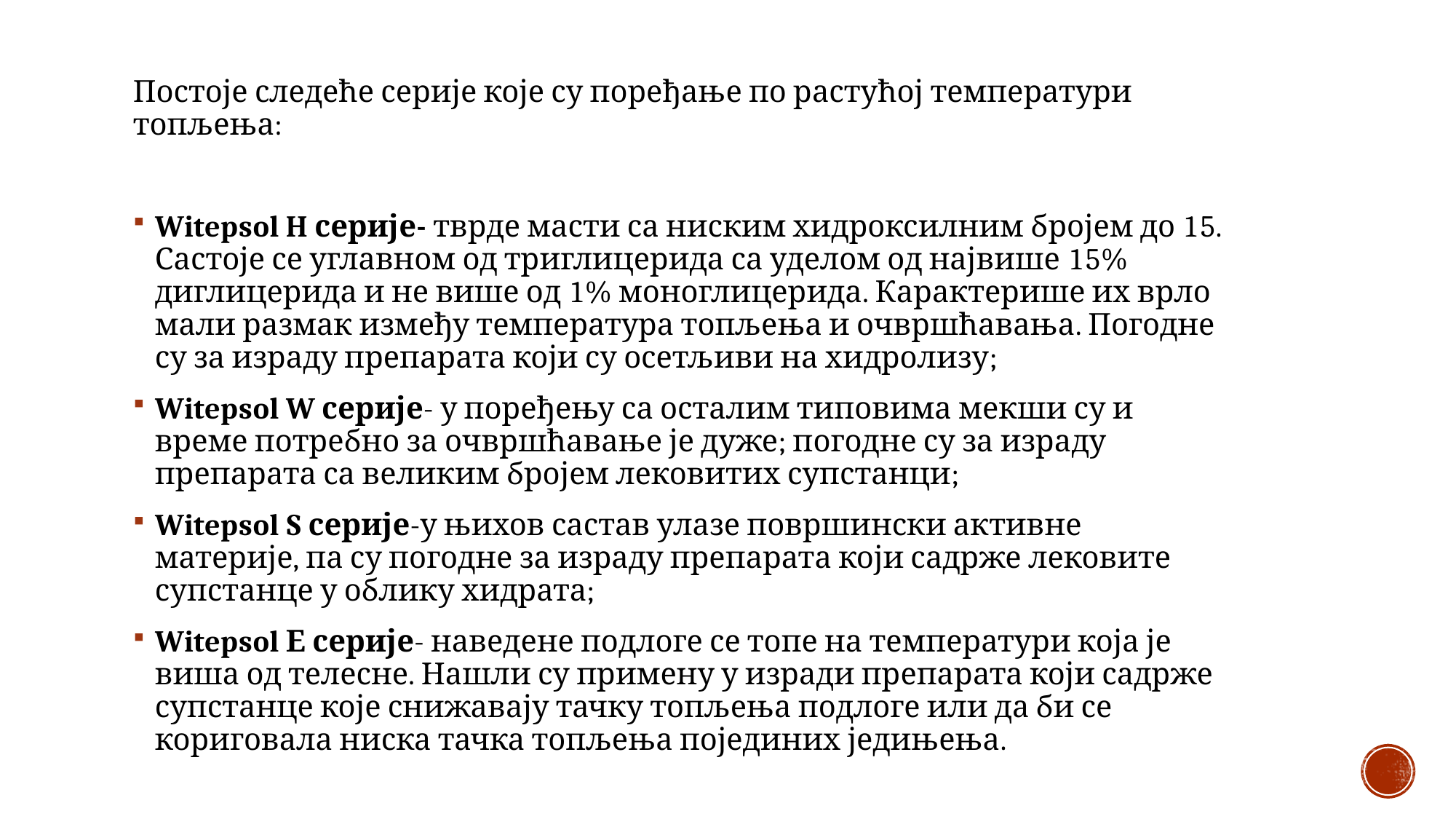

Постоје следеће серије које су поређање по растућој температури топљења:

Witepsol H серије- тврде масти са ниским хидроксилним бројем до 15. Састоје се углавном од триглицерида са уделом од највише 15% диглицерида и не више од 1% моноглицерида. Карактерише их врло мали размак између температура топљења и очвршћавања. Погодне су за израду препарата који су осетљиви на хидролизу;
Witepsol W серије- у поређењу са осталим типовима мекши су и време потребно за очвршћавање је дуже; погодне су за израду препарата са великим бројем лековитих супстанци;
Witepsol S серије-у њихов састав улазе површински активне материје, па су погодне за израду препарата који садрже лековите супстанце у облику хидрата;
Witepsol Е серије- наведене подлоге се топе на температури која је виша од телесне. Нашли су примену у изради препарата који садрже супстанце које снижавају тачку топљења подлоге или да би се кориговала ниска тачка топљења појединих једињења.